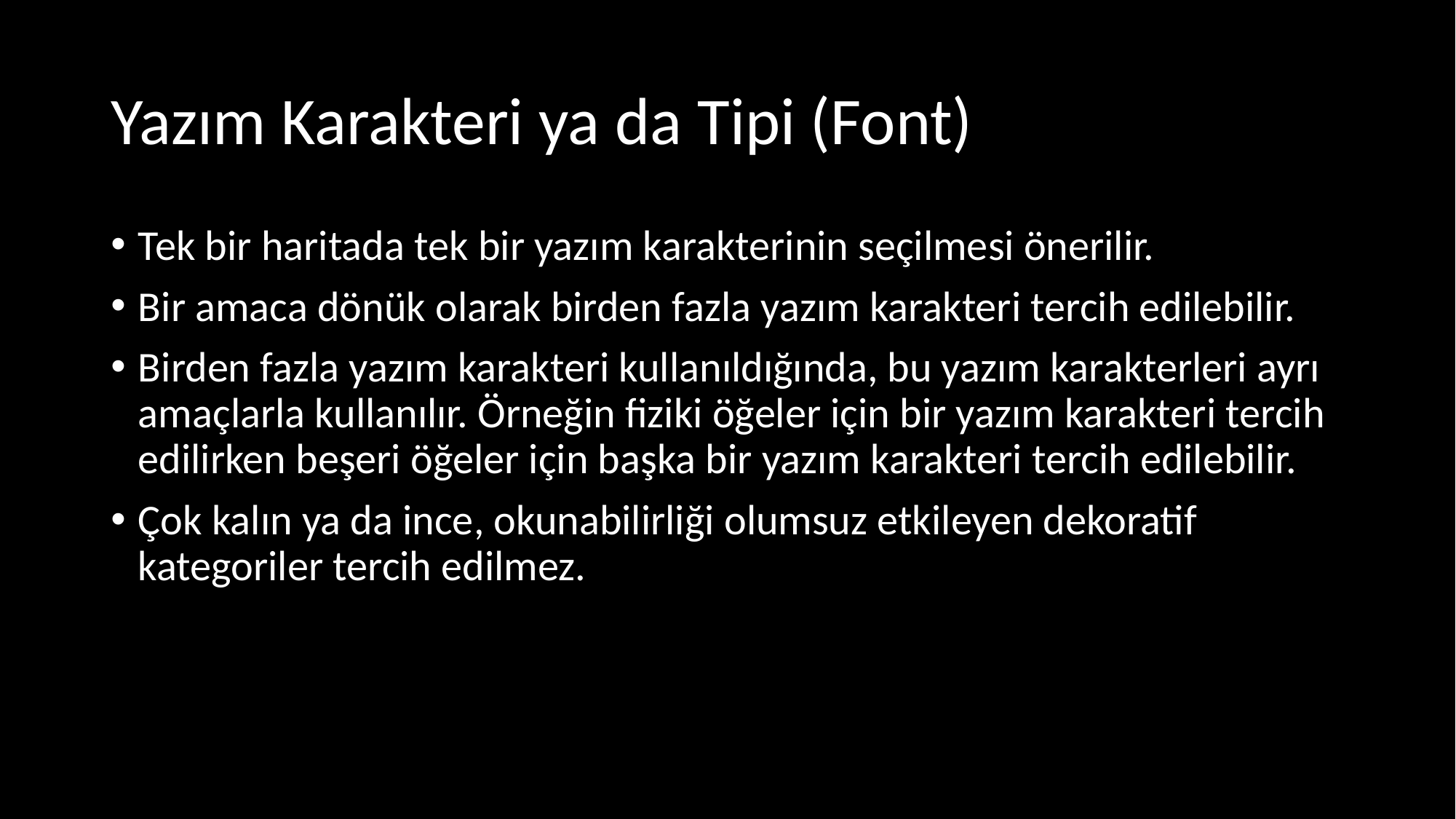

# Yazım Karakteri ya da Tipi (Font)
Tek bir haritada tek bir yazım karakterinin seçilmesi önerilir.
Bir amaca dönük olarak birden fazla yazım karakteri tercih edilebilir.
Birden fazla yazım karakteri kullanıldığında, bu yazım karakterleri ayrı amaçlarla kullanılır. Örneğin fiziki öğeler için bir yazım karakteri tercih edilirken beşeri öğeler için başka bir yazım karakteri tercih edilebilir.
Çok kalın ya da ince, okunabilirliği olumsuz etkileyen dekoratif kategoriler tercih edilmez.